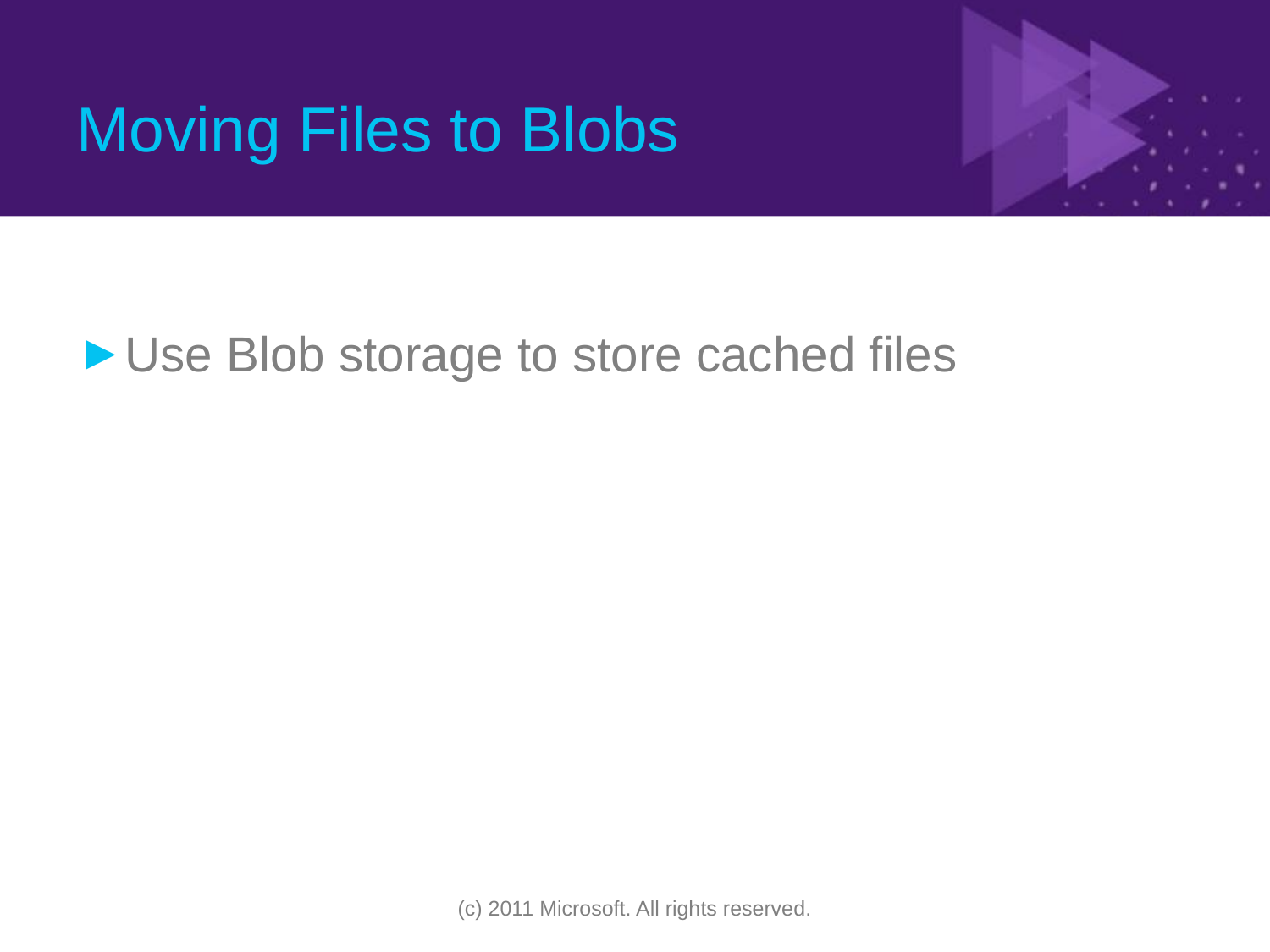

# Moving Files to Blobs
Use Blob storage to store cached files

(c) 2011 Microsoft. All rights reserved.